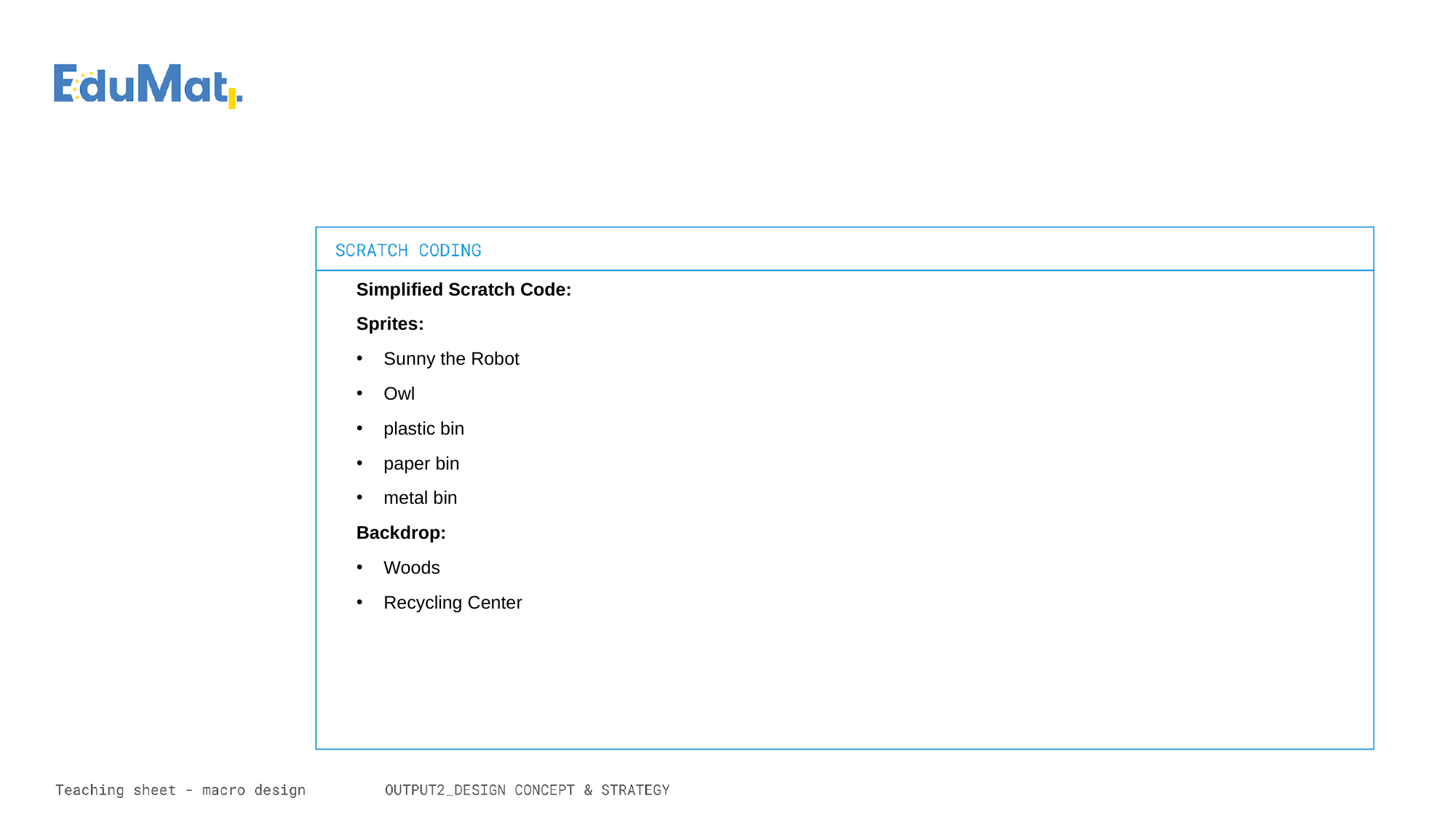

Simplified Scratch Code:
Sprites:
Sunny the Robot
Owl
plastic bin
paper bin
metal bin
Backdrop:
Woods
Recycling Center